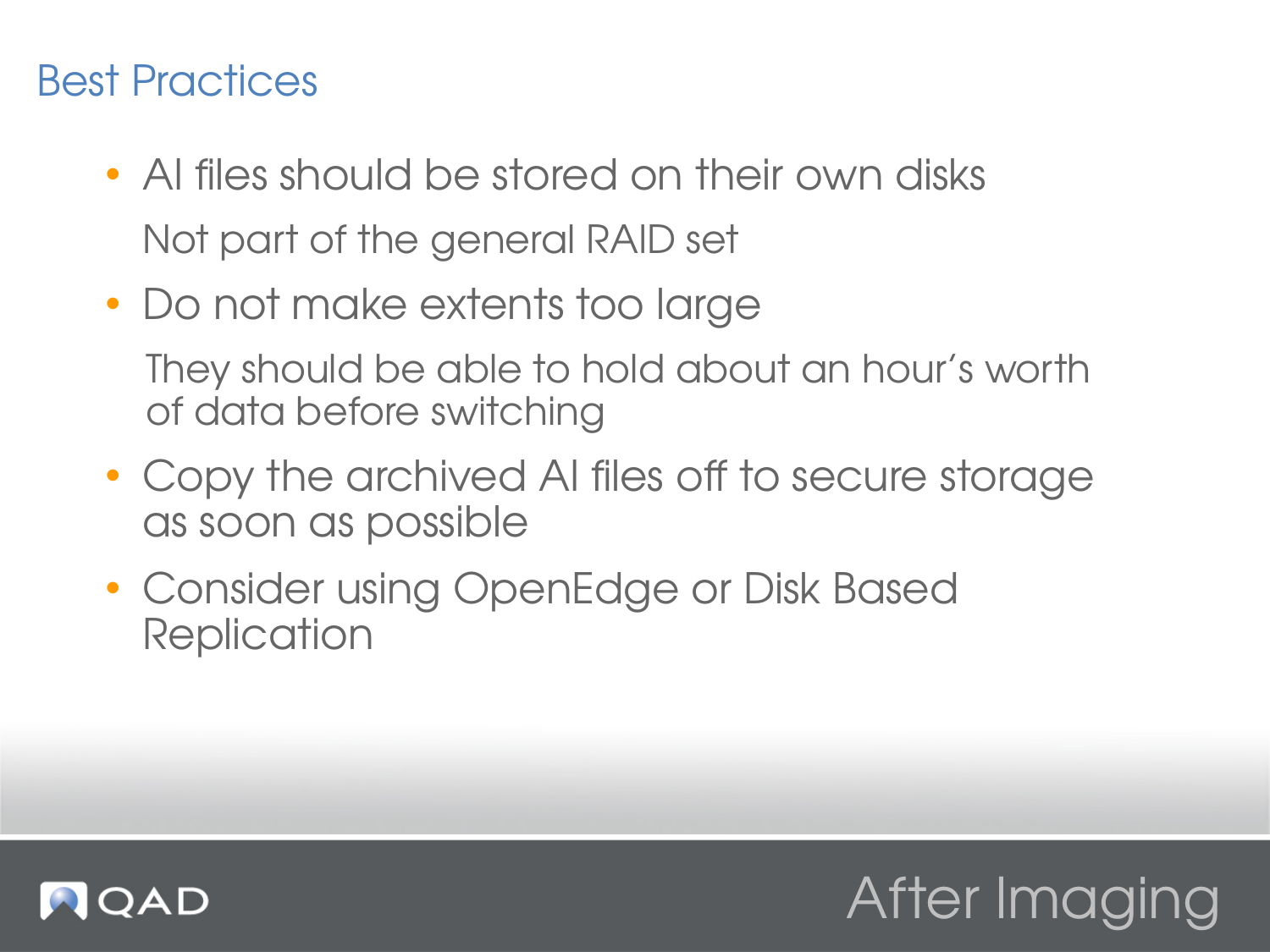

Best Practices
AI files should be stored on their own disks
Not part of the general RAID set
Do not make extents too large
They should be able to hold about an hour’s worth of data before switching
Copy the archived AI files off to secure storage as soon as possible
Consider using OpenEdge or Disk Based Replication

# After Imaging